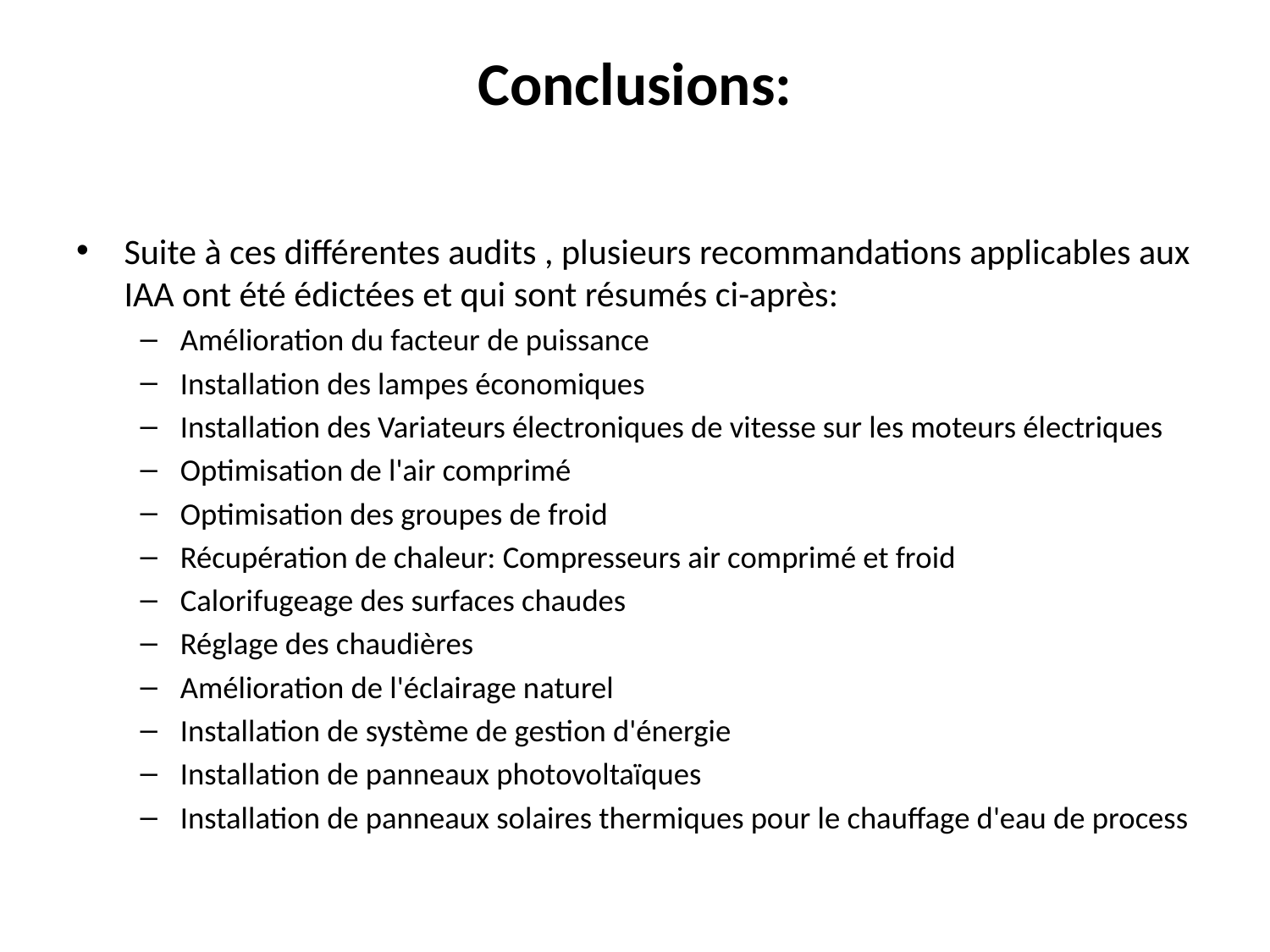

# Conclusions:
Suite à ces différentes audits , plusieurs recommandations applicables aux IAA ont été édictées et qui sont résumés ci-après:
Amélioration du facteur de puissance
Installation des lampes économiques
Installation des Variateurs électroniques de vitesse sur les moteurs électriques
Optimisation de l'air comprimé
Optimisation des groupes de froid
Récupération de chaleur: Compresseurs air comprimé et froid
Calorifugeage des surfaces chaudes
Réglage des chaudières
Amélioration de l'éclairage naturel
Installation de système de gestion d'énergie
Installation de panneaux photovoltaïques
Installation de panneaux solaires thermiques pour le chauffage d'eau de process